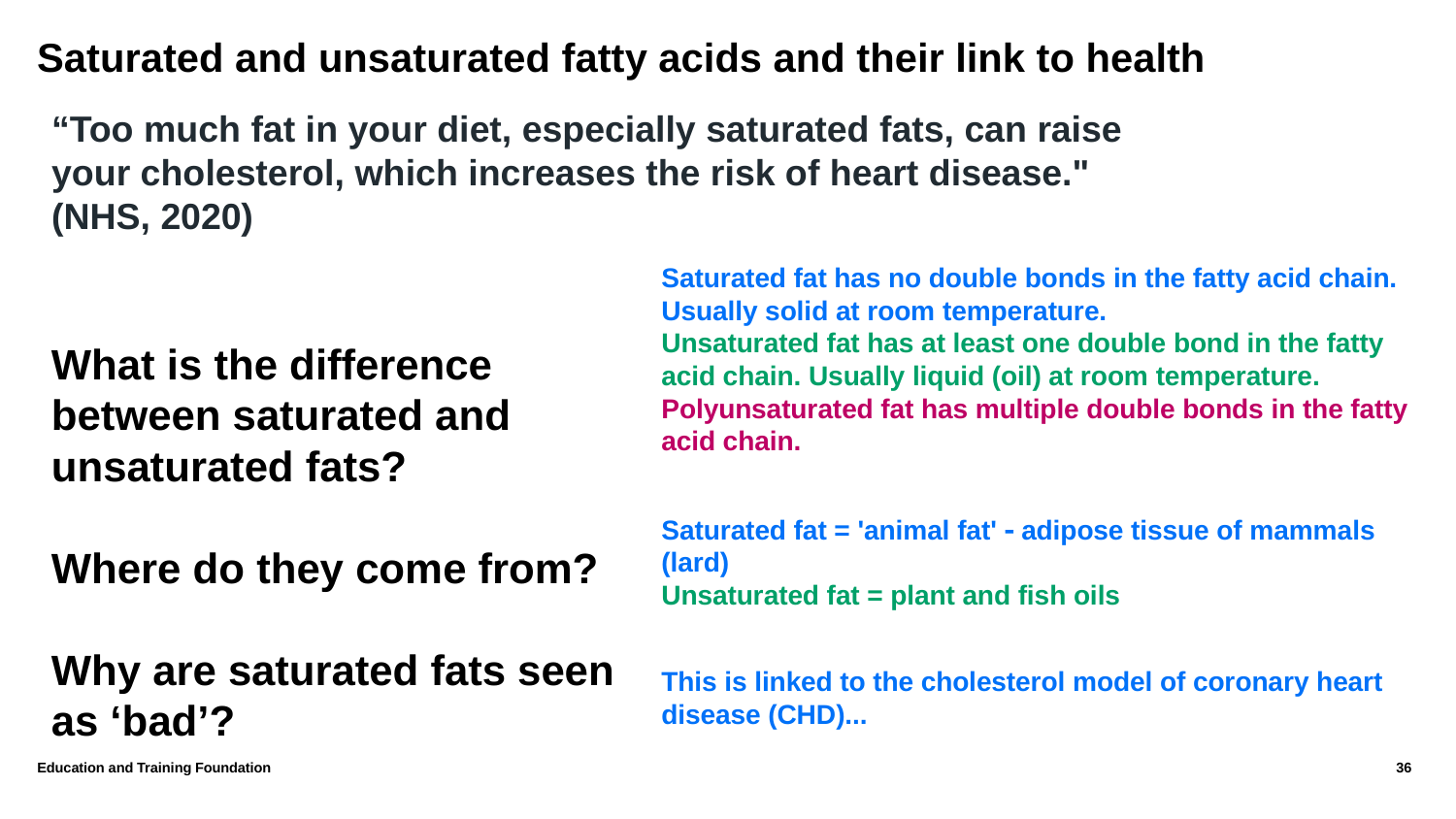

# Saturated and unsaturated fatty acids and their link to health
“Too much fat in your diet, especially saturated fats, can raise your cholesterol, which increases the risk of heart disease." (NHS, 2020)
Saturated fat has no double bonds in the fatty acid chain. Usually solid at room temperature.
Unsaturated fat has at least one double bond in the fatty acid chain. Usually liquid (oil) at room temperature.
Polyunsaturated fat has multiple double bonds in the fatty acid chain.
What is the difference between saturated and unsaturated fats?

Where do they come from?

Why are saturated fats seen as ‘bad’?
Saturated fat = 'animal fat' − adipose tissue of mammals (lard)
Unsaturated fat = plant and fish oils
This is linked to the cholesterol model of coronary heart disease (CHD)...
Education and Training Foundation
36